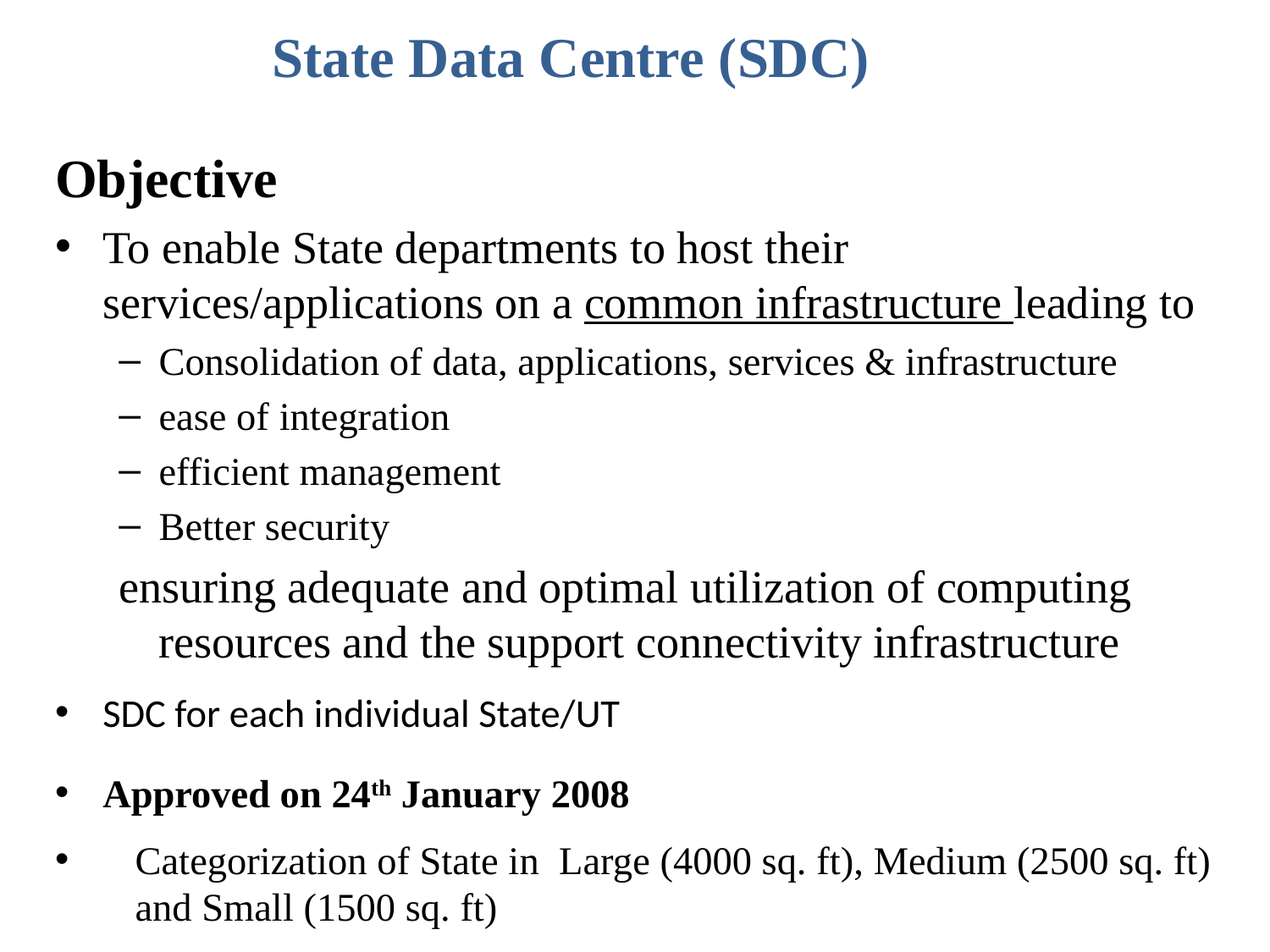

# State Data Centre (SDC)
Objective
To enable State departments to host their services/applications on a common infrastructure leading to
Consolidation of data, applications, services & infrastructure
ease of integration
efficient management
Better security
ensuring adequate and optimal utilization of computing resources and the support connectivity infrastructure
SDC for each individual State/UT
Approved on 24th January 2008
Categorization of State in  Large (4000 sq. ft), Medium (2500 sq. ft) and Small (1500 sq. ft)